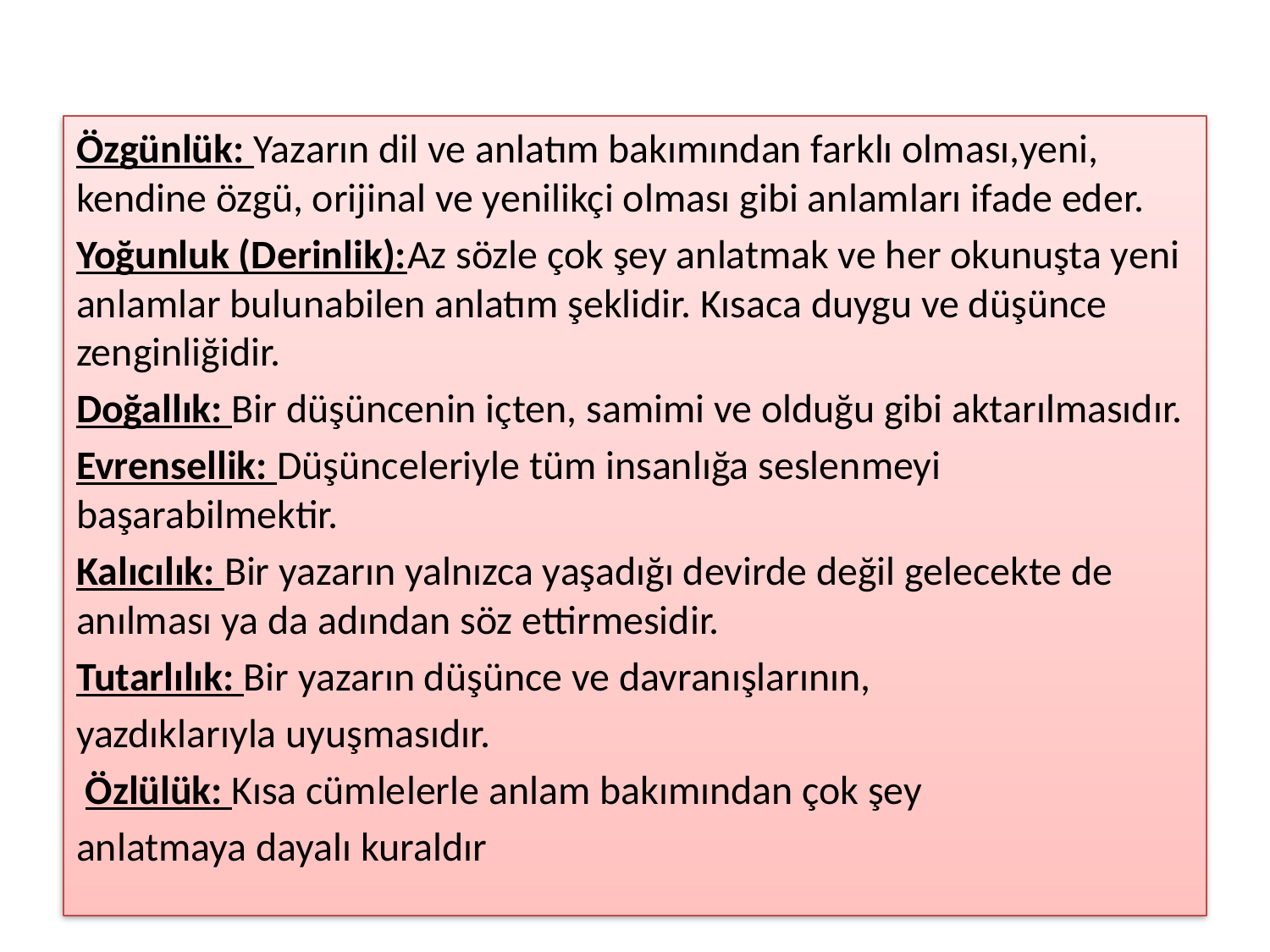

#
Özgünlük: Yazarın dil ve anlatım bakımından farklı olması,yeni, kendine özgü, orijinal ve yenilikçi olması gibi anlamları ifade eder.
Yoğunluk (Derinlik):Az sözle çok şey anlatmak ve her okunuşta yeni anlamlar bulunabilen anlatım şeklidir. Kısaca duygu ve düşünce zenginliğidir.
Doğallık: Bir düşüncenin içten, samimi ve olduğu gibi aktarılmasıdır.
Evrensellik: Düşünceleriyle tüm insanlığa seslenmeyi başarabilmektir.
Kalıcılık: Bir yazarın yalnızca yaşadığı devirde değil gelecekte de anılması ya da adından söz ettirmesidir.
Tutarlılık: Bir yazarın düşünce ve davranışlarının,
yazdıklarıyla uyuşmasıdır.
 Özlülük: Kısa cümlelerle anlam bakımından çok şey
anlatmaya dayalı kuraldır